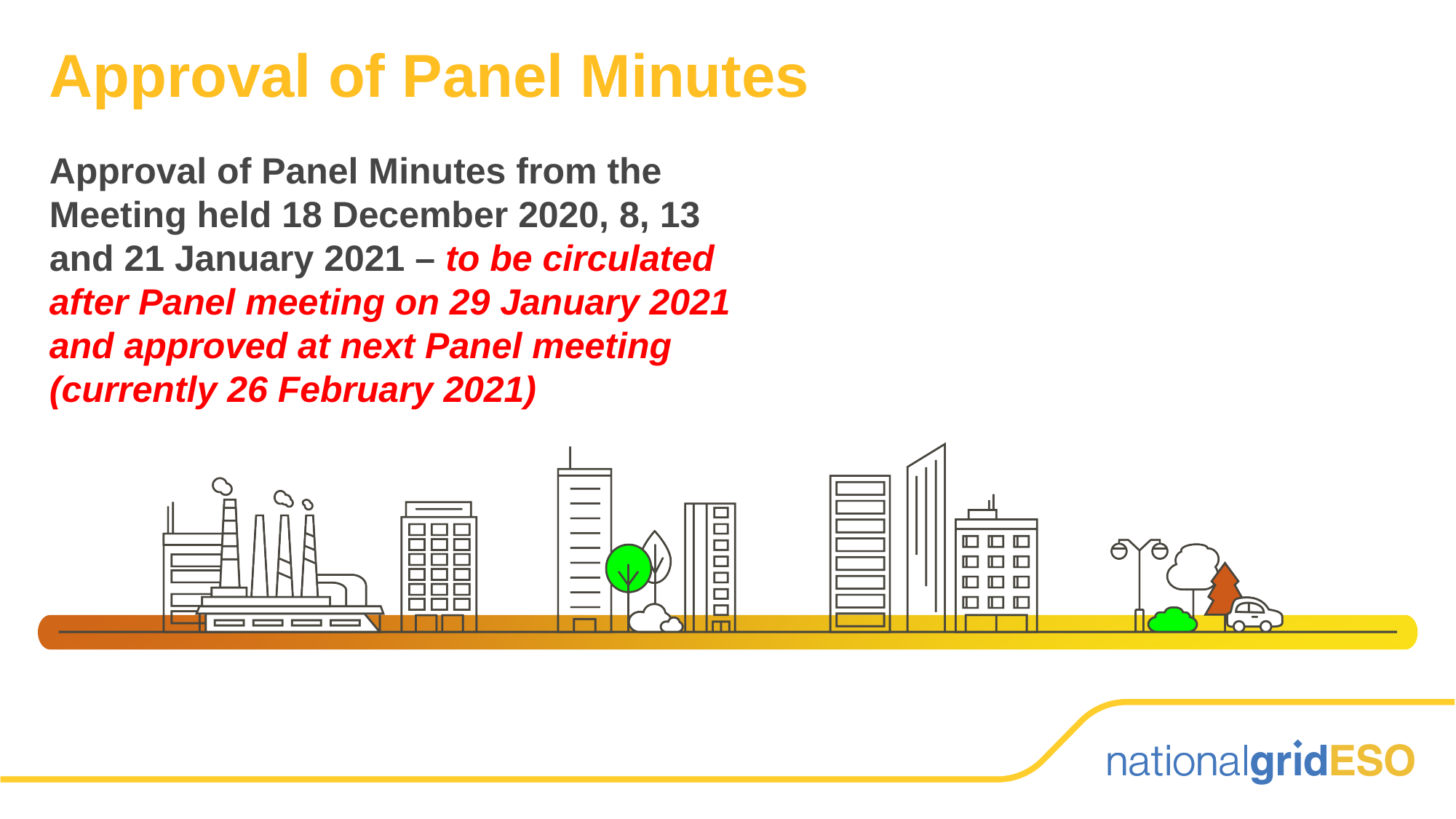

Approval of Panel Minutes
Approval of Panel Minutes from the Meeting held 18 December 2020, 8, 13 and 21 January 2021 – to be circulated after Panel meeting on 29 January 2021 and approved at next Panel meeting (currently 26 February 2021)